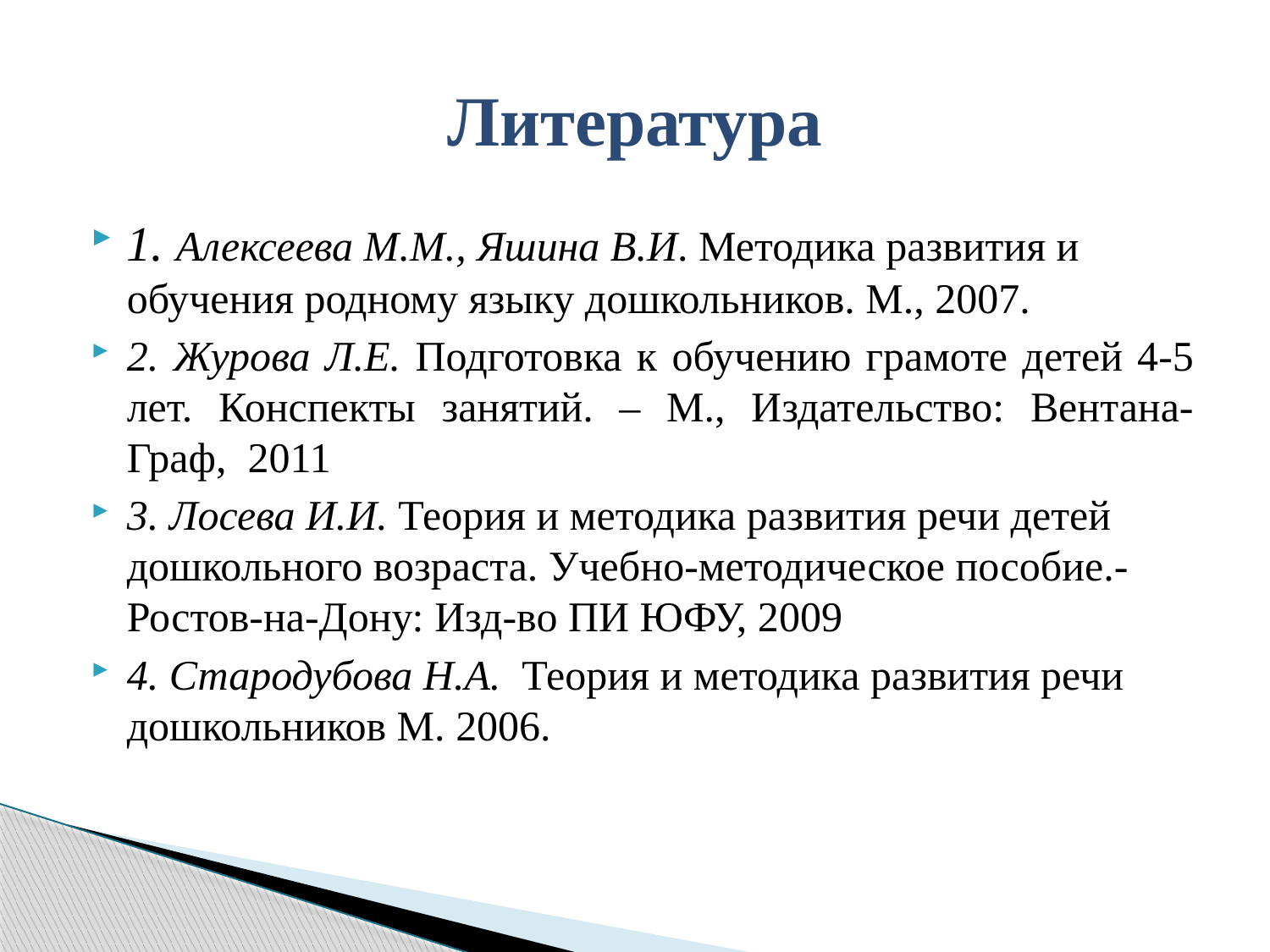

# Литература
1. Алексеева М.М., Яшина В.И. Методика развития и обучения родному языку дошкольников. М., 2007.
2. Журова Л.Е. Подготовка к обучению грамоте детей 4-5 лет. Конспекты занятий. – М., Издательство: Вентана-Граф,  2011
3. Лосева И.И. Теория и методика развития речи детей дошкольного возраста. Учебно-методическое пособие.- Ростов-на-Дону: Изд-во ПИ ЮФУ, 2009
4. Стародубова Н.А.  Теория и методика развития речи дошкольников М. 2006.